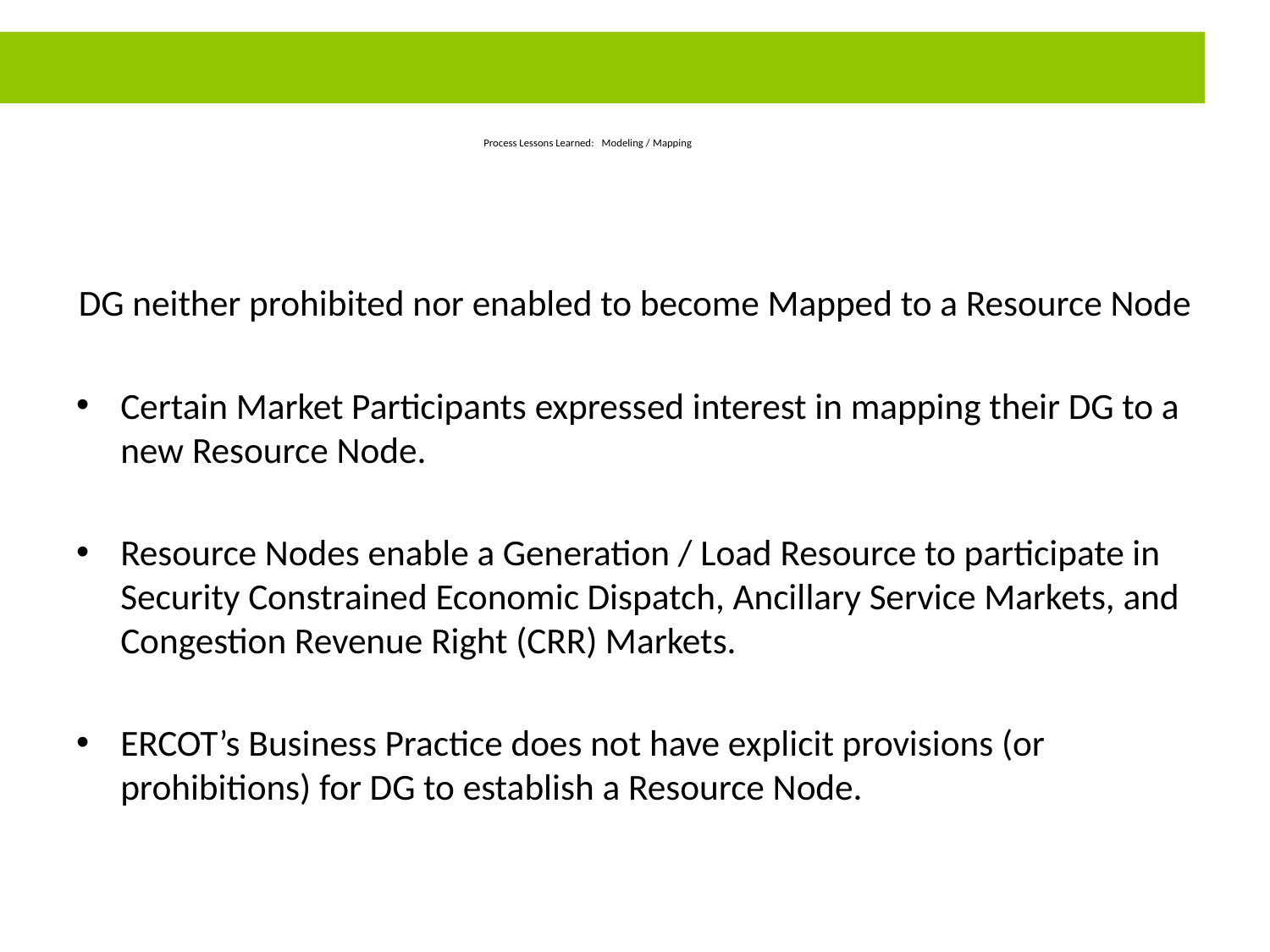

# Process Lessons Learned:   Modeling / Mapping

DG neither prohibited nor enabled to become Mapped to a Resource Node

Certain Market Participants expressed interest in mapping their DG to a new Resource Node.

Resource Nodes enable a Generation / Load Resource to participate in Security Constrained Economic Dispatch, Ancillary Service Markets, and Congestion Revenue Right (CRR) Markets.

ERCOT’s Business Practice does not have explicit provisions (or prohibitions) for DG to establish a Resource Node.